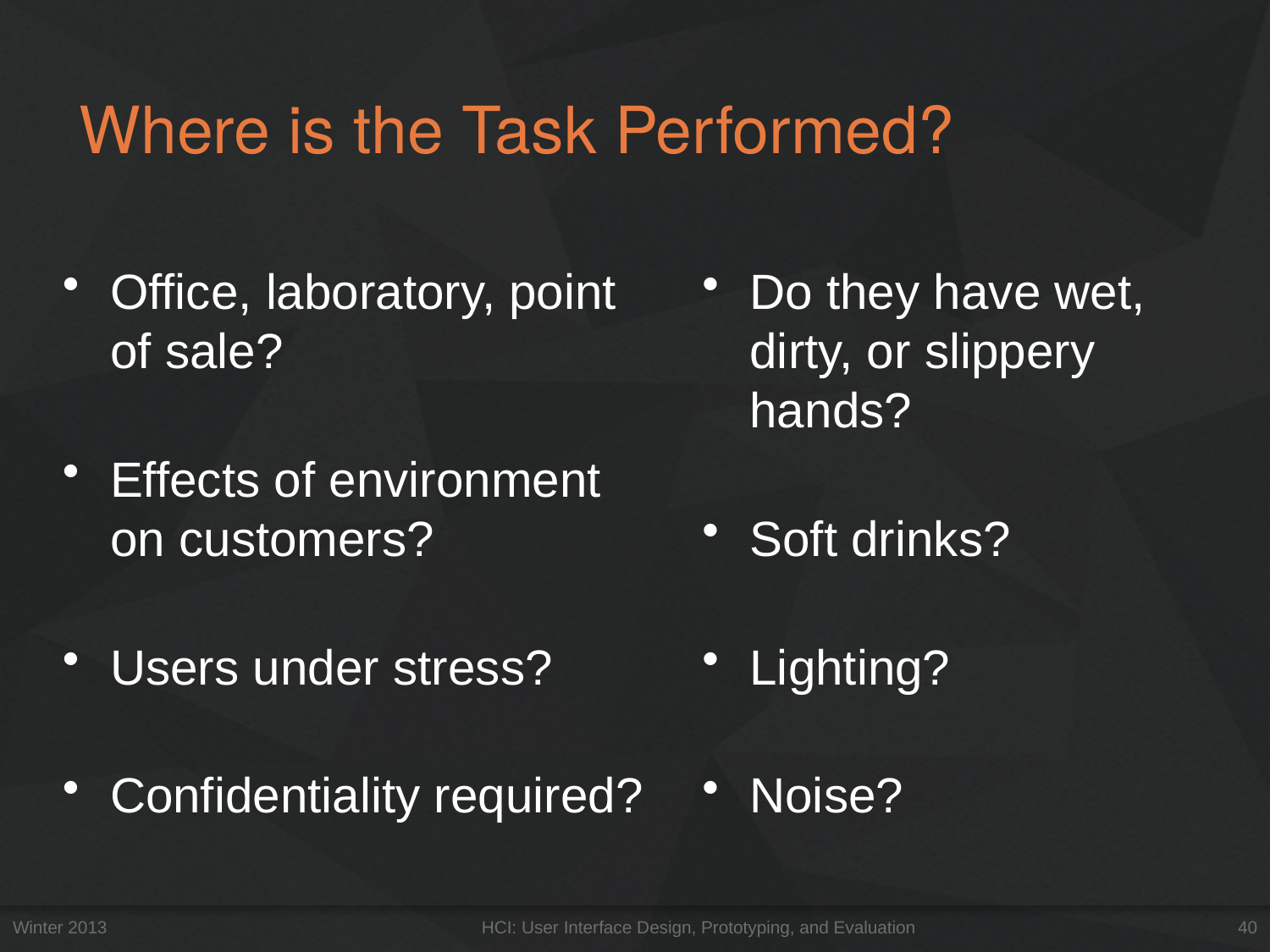

# Where is the Task Performed?
Office, laboratory, point of sale?
Effects of environment on customers?
Users under stress?
Confidentiality required?

Do they have wet, dirty, or slippery hands?
Soft drinks?
Lighting?
Noise?
Winter 2013
HCI: User Interface Design, Prototyping, and Evaluation
40